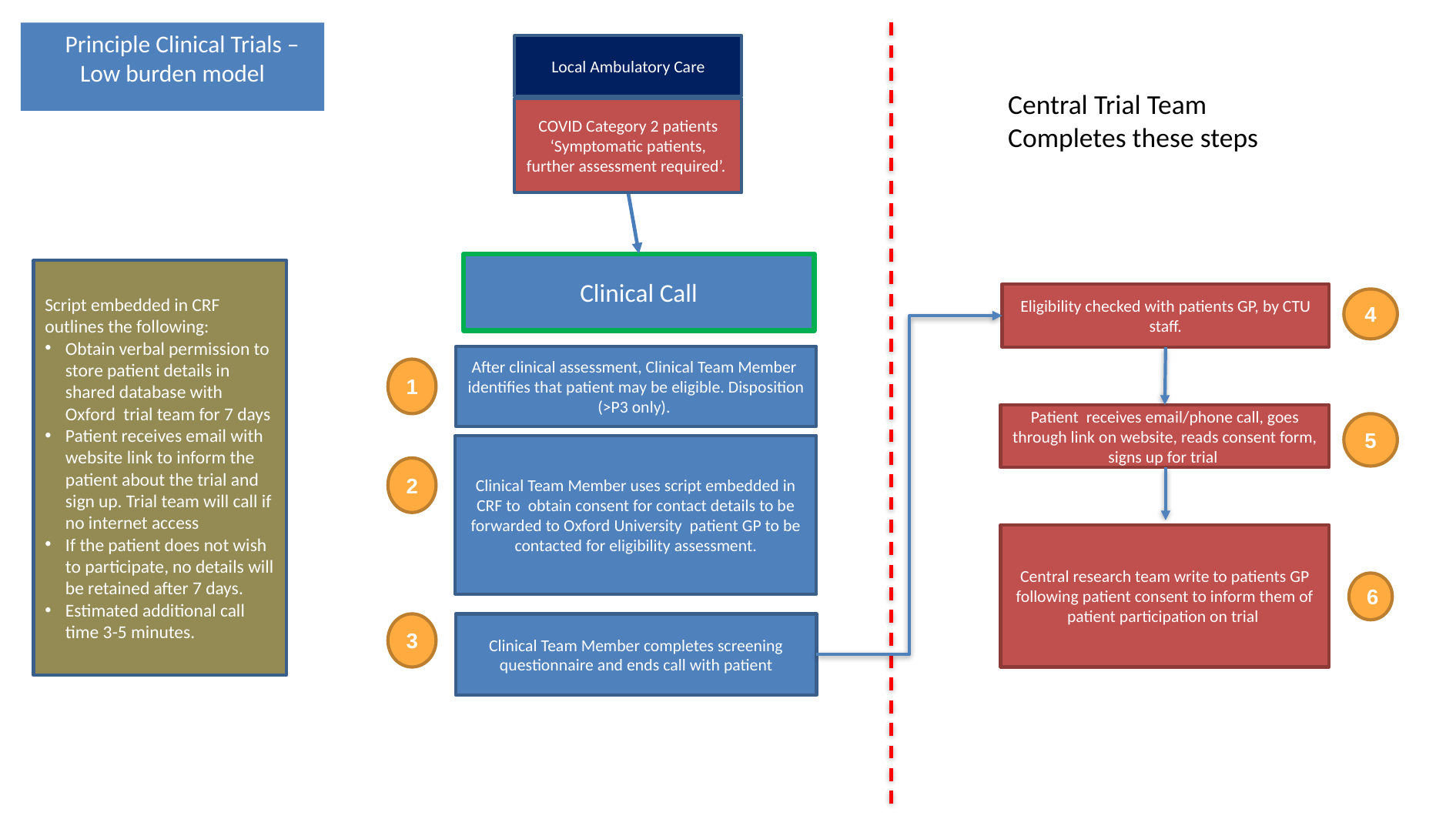

# Principle Clinical Trials – Low burden model
Local Ambulatory Care
COVID Category 2 patients ‘Symptomatic patients, further assessment required’.
Clinical Call
Central Trial Team Completes these steps
Script embedded in CRF outlines the following:
Obtain verbal permission to  store patient details in shared database with Oxford  trial team for 7 days
Patient receives email with website link to inform the patient about the trial and sign up. Trial team will call if no internet access
If the patient does not wish to participate, no details will be retained after 7 days.
Estimated additional call time 3-5 minutes.
Eligibility checked with patients GP, by CTU staff.
4
After clinical assessment, Clinical Team Member  identifies that patient may be eligible. Disposition (>P3 only).
Clinical Team Member uses script embedded in CRF to  obtain consent for contact details to be forwarded to Oxford University  patient GP to be contacted for eligibility assessment.
Clinical Team Member completes screening questionnaire and ends call with patient
1
2
3
Patient  receives email/phone call, goes through link on website, reads consent form, signs up for trial
5
Central research team write to patients GP following patient consent to inform them of patient participation on trial
6